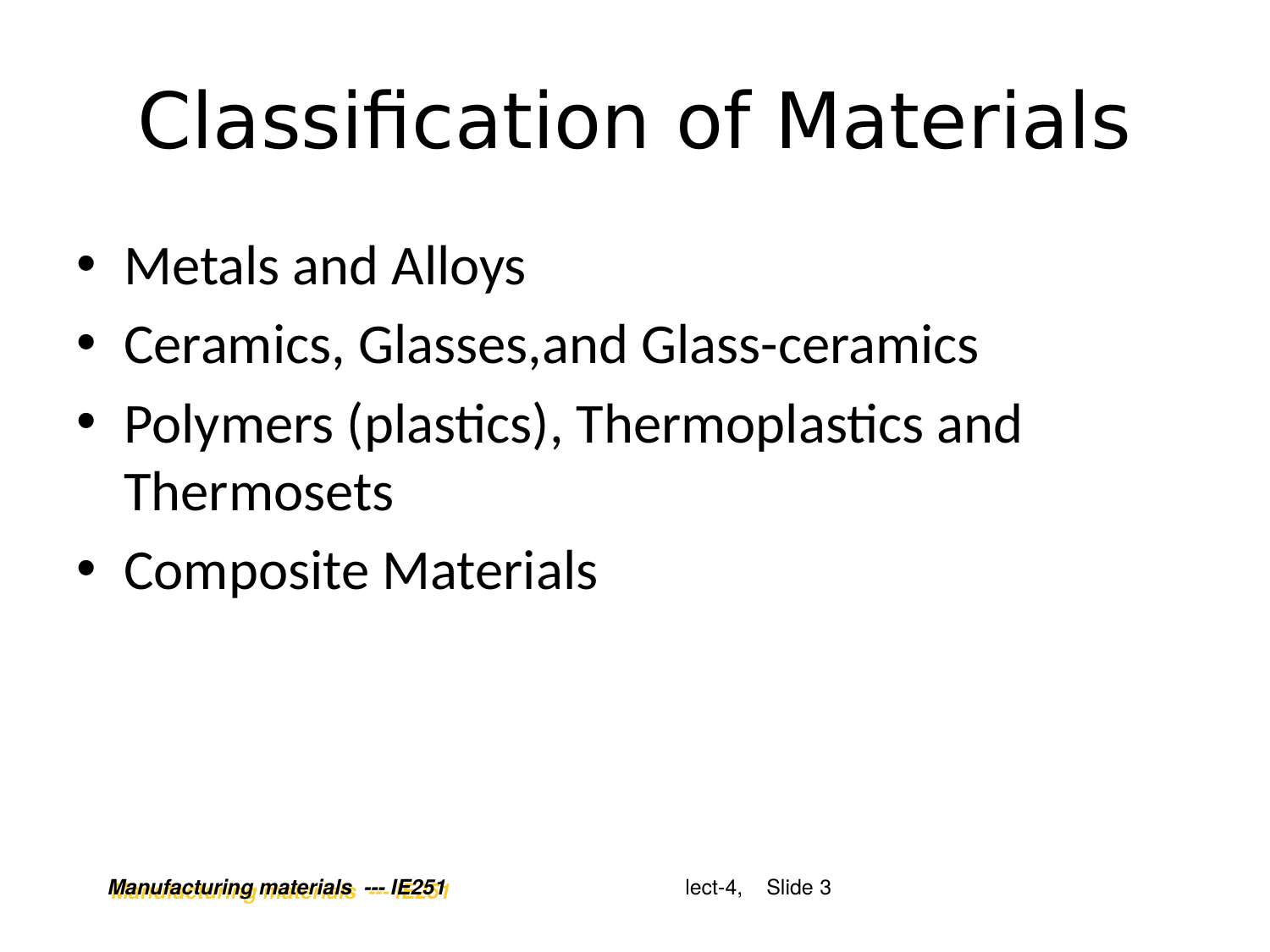

# Classification of Materials
Metals and Alloys
Ceramics, Glasses,and Glass-ceramics
Polymers (plastics), Thermoplastics and Thermosets
Composite Materials